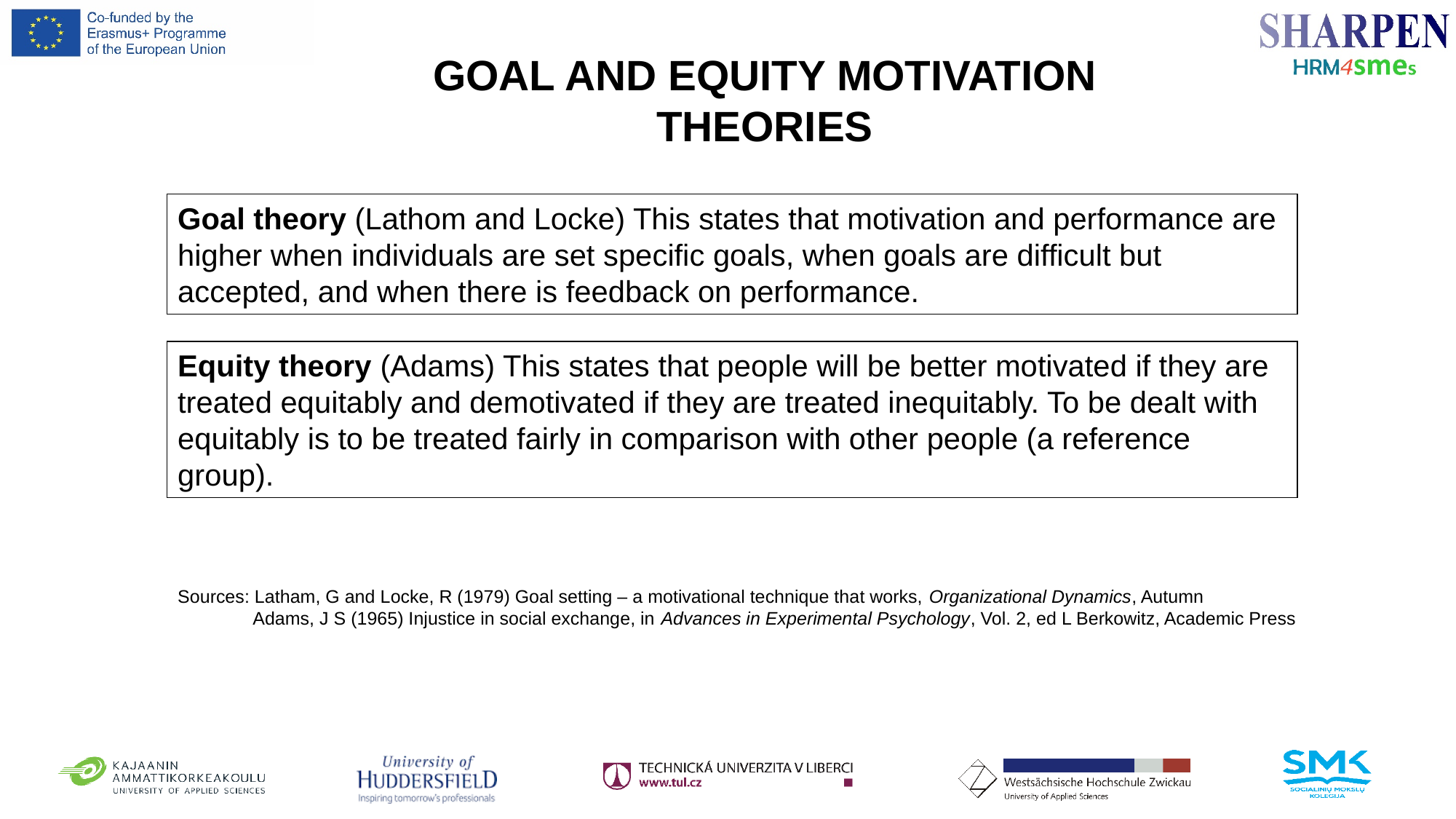

GOAL AND EQUITY MOTIVATION THEORIES
Goal theory (Lathom and Locke) This states that motivation and performance are higher when individuals are set specific goals, when goals are difficult but accepted, and when there is feedback on performance.
Equity theory (Adams) This states that people will be better motivated if they are treated equitably and demotivated if they are treated inequitably. To be dealt with equitably is to be treated fairly in comparison with other people (a reference group).
Sources: Latham, G and Locke, R (1979) Goal setting – a motivational technique that works, Organizational Dynamics, Autumn
               Adams, J S (1965) Injustice in social exchange, in Advances in Experimental Psychology, Vol. 2, ed L Berkowitz, Academic Press